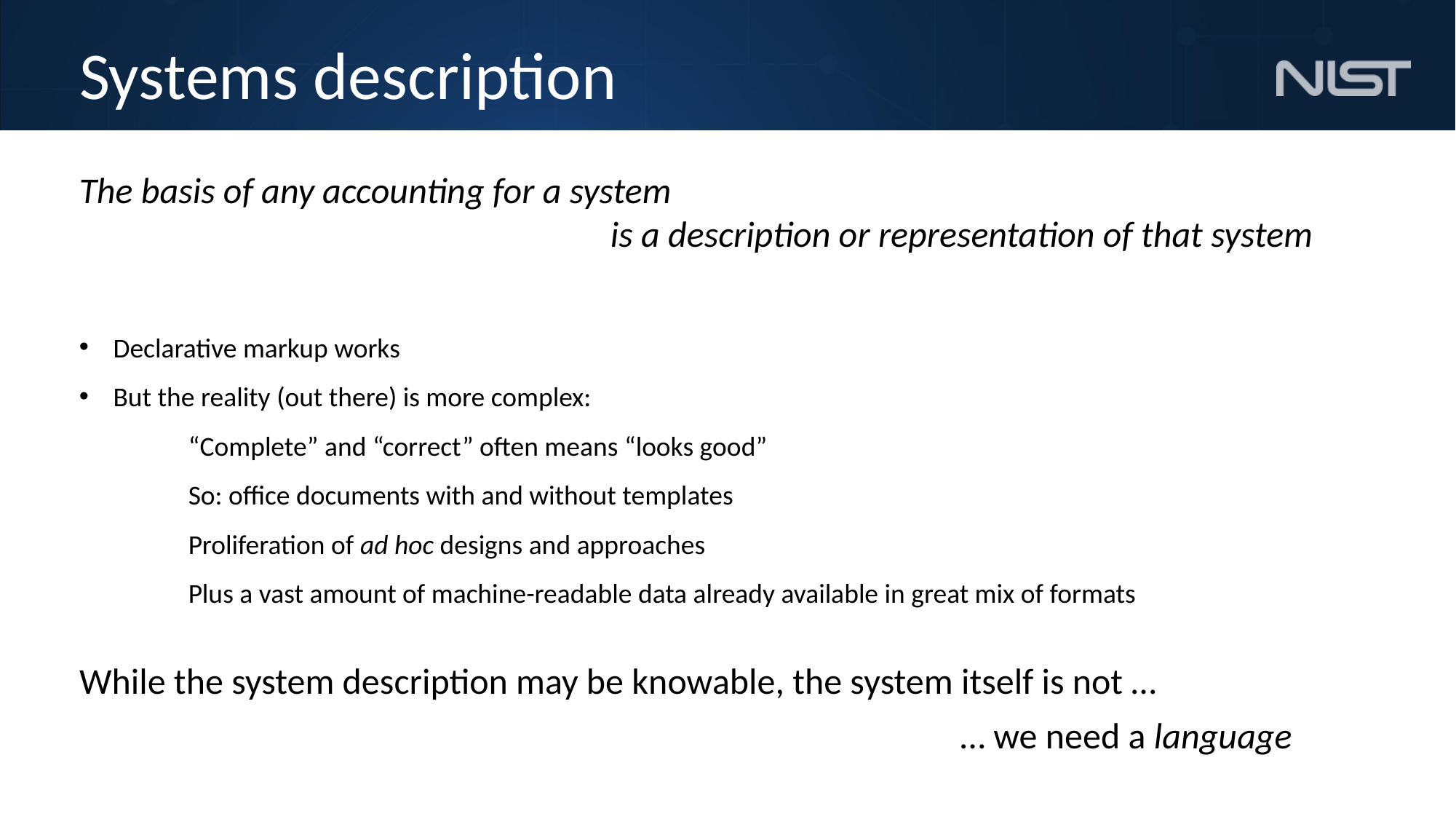

# Systems description
The basis of any accounting for a system
is a description or representation of that system
Declarative markup works
But the reality (out there) is more complex:
“Complete” and “correct” often means “looks good”
So: office documents with and without templates
Proliferation of ad hoc designs and approaches
Plus a vast amount of machine-readable data already available in great mix of formats

While the system description may be knowable, the system itself is not …
… we need a language